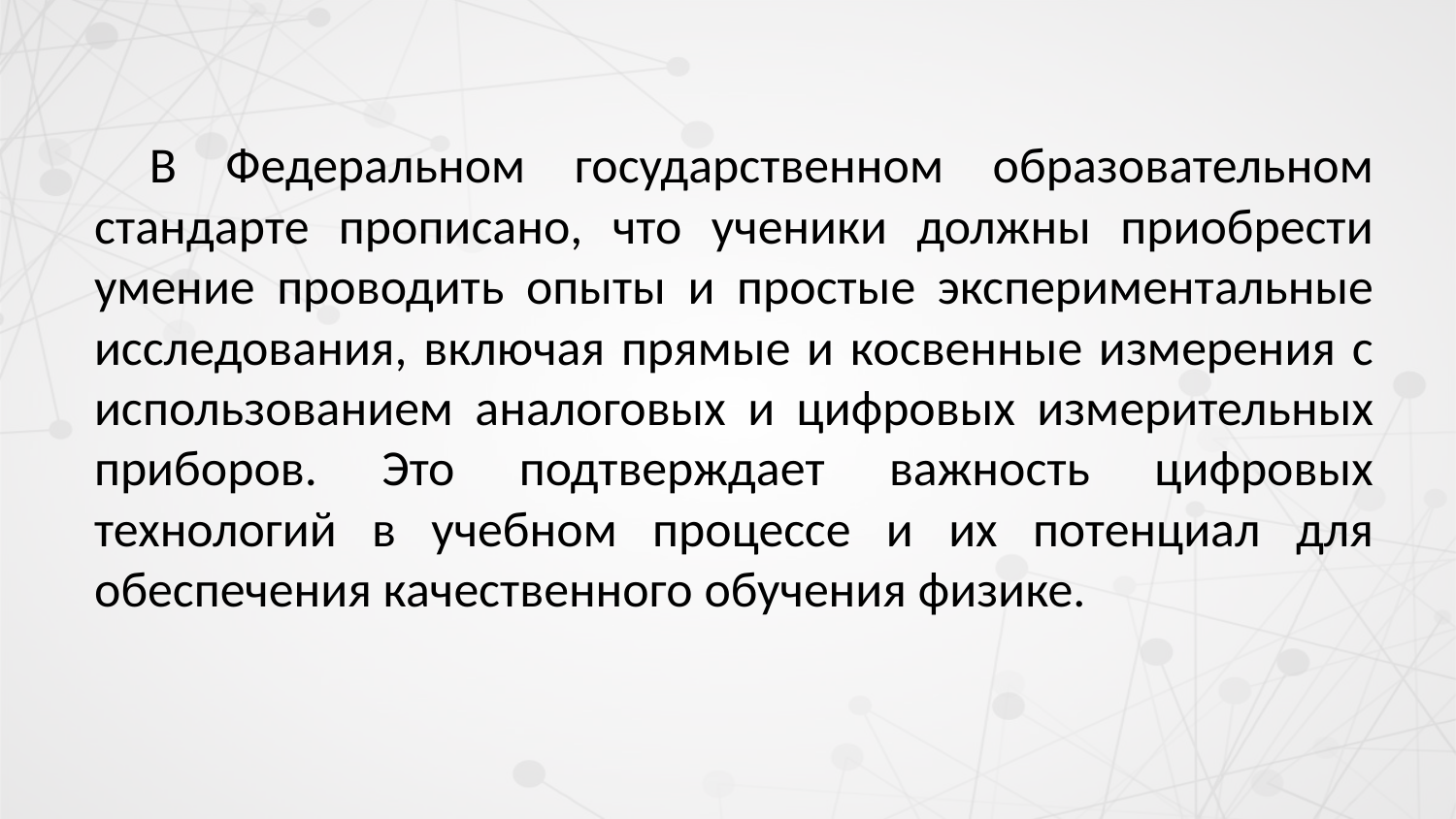

В Федеральном государственном образовательном стандарте прописано, что ученики должны приобрести умение проводить опыты и простые экспериментальные исследования, включая прямые и косвенные измерения с использованием аналоговых и цифровых измерительных приборов. Это подтверждает важность цифровых технологий в учебном процессе и их потенциал для обеспечения качественного обучения физике.